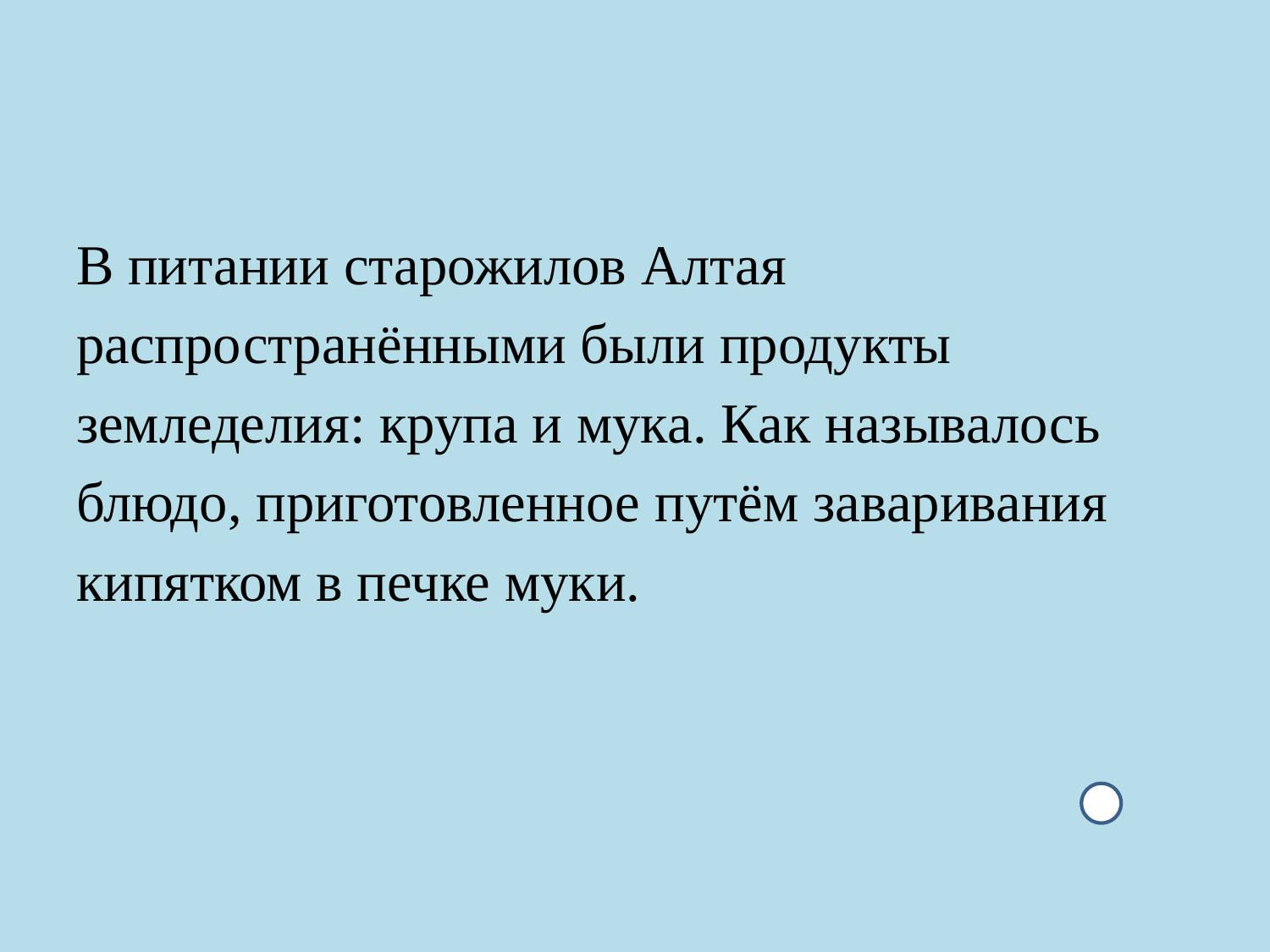

#
В питании старожилов Алтая
распространёнными были продукты
земледелия: крупа и мука. Как называлось
блюдо, приготовленное путём заваривания
кипятком в печке муки.